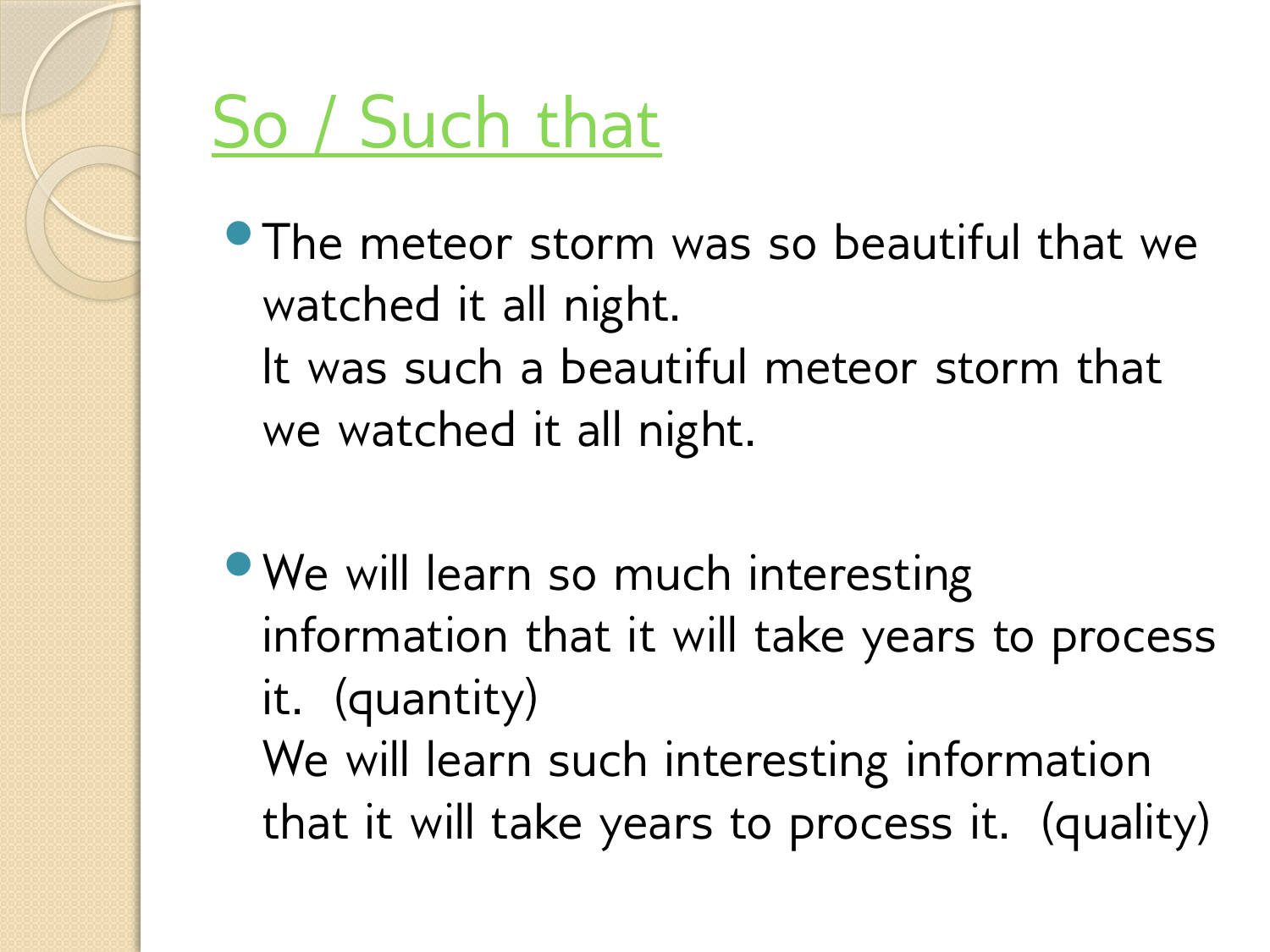

# So / Such that
The meteor storm was so beautiful that we watched it all night.
It was such a beautiful meteor storm that we watched it all night.

We will learn so much interesting information that it will take years to process it.  (quantity)
We will learn such interesting information that it will take years to process it.  (quality)